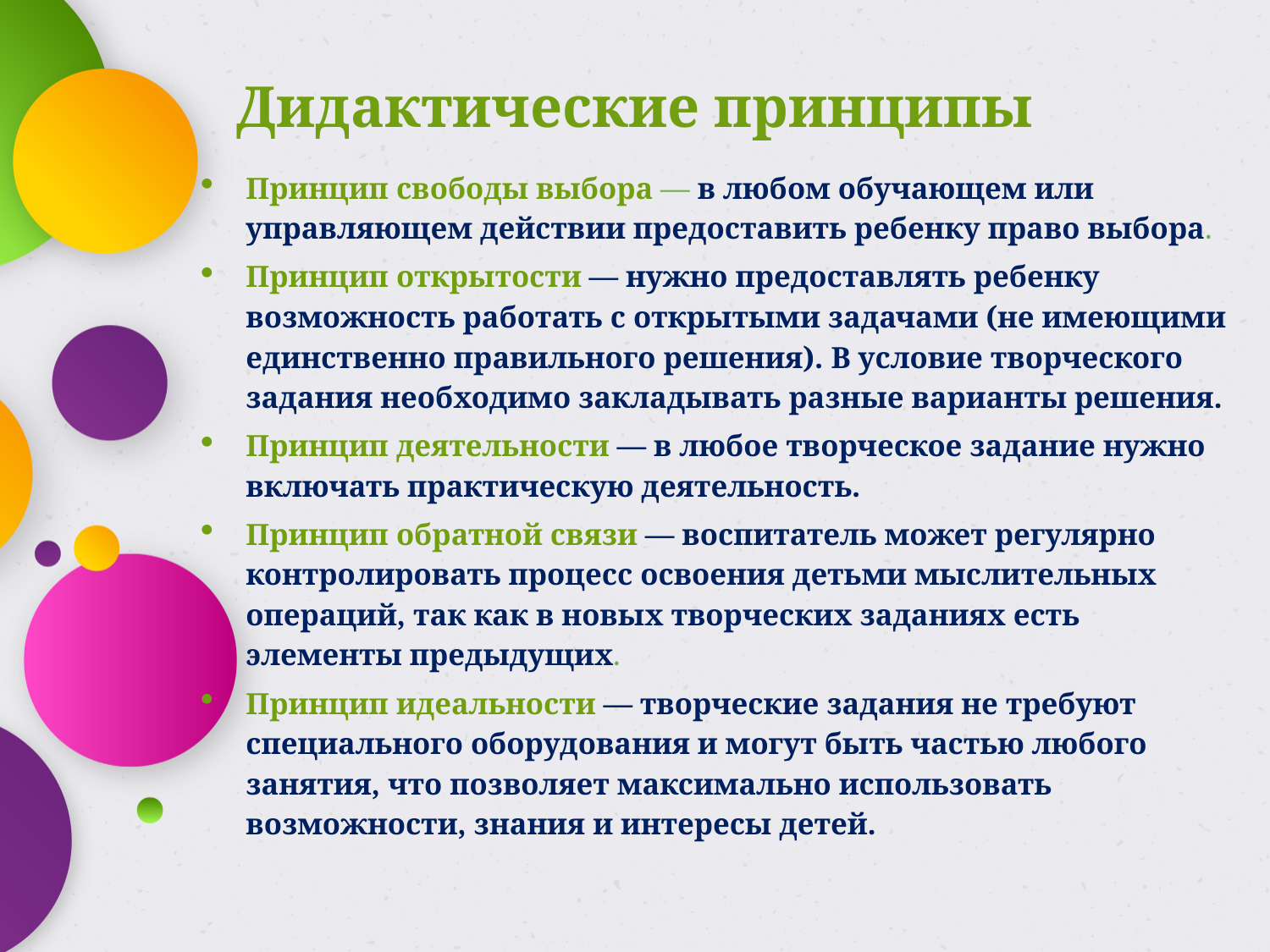

# Дидактические принципы
Принцип свободы выбора — в любом обучающем или управляющем действии предоставить ребенку право выбора.
Принцип открытости — нужно предоставлять ребенку возможность работать с открытыми задачами (не имеющими единственно правильного решения). В условие творческого задания необходимо закладывать разные варианты решения.
Принцип деятельности — в любое творческое задание нужно включать практическую деятельность.
Принцип обратной связи — воспитатель может регулярно контролировать процесс освоения детьми мыслительных операций, так как в новых творческих заданиях есть элементы предыдущих.
Принцип идеальности — творческие задания не требуют специального оборудования и могут быть частью любого занятия, что позволяет максимально использовать возможности, знания и интересы детей.